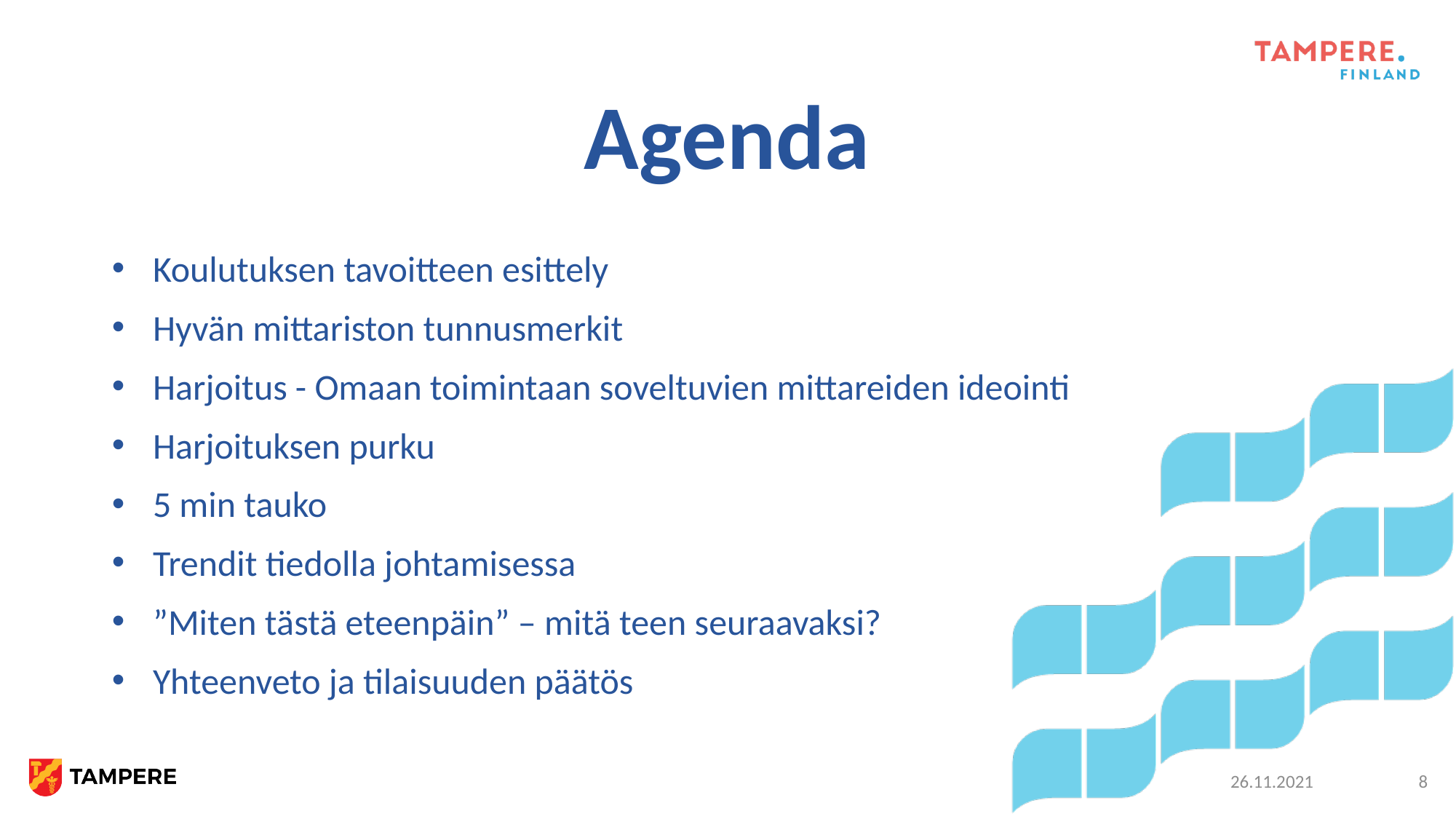

# Agenda
Koulutuksen tavoitteen esittely
Hyvän mittariston tunnusmerkit
Harjoitus - Omaan toimintaan soveltuvien mittareiden ideointi
Harjoituksen purku
5 min tauko
Trendit tiedolla johtamisessa
”Miten tästä eteenpäin” – mitä teen seuraavaksi?
Yhteenveto ja tilaisuuden päätös

26.11.2021
8